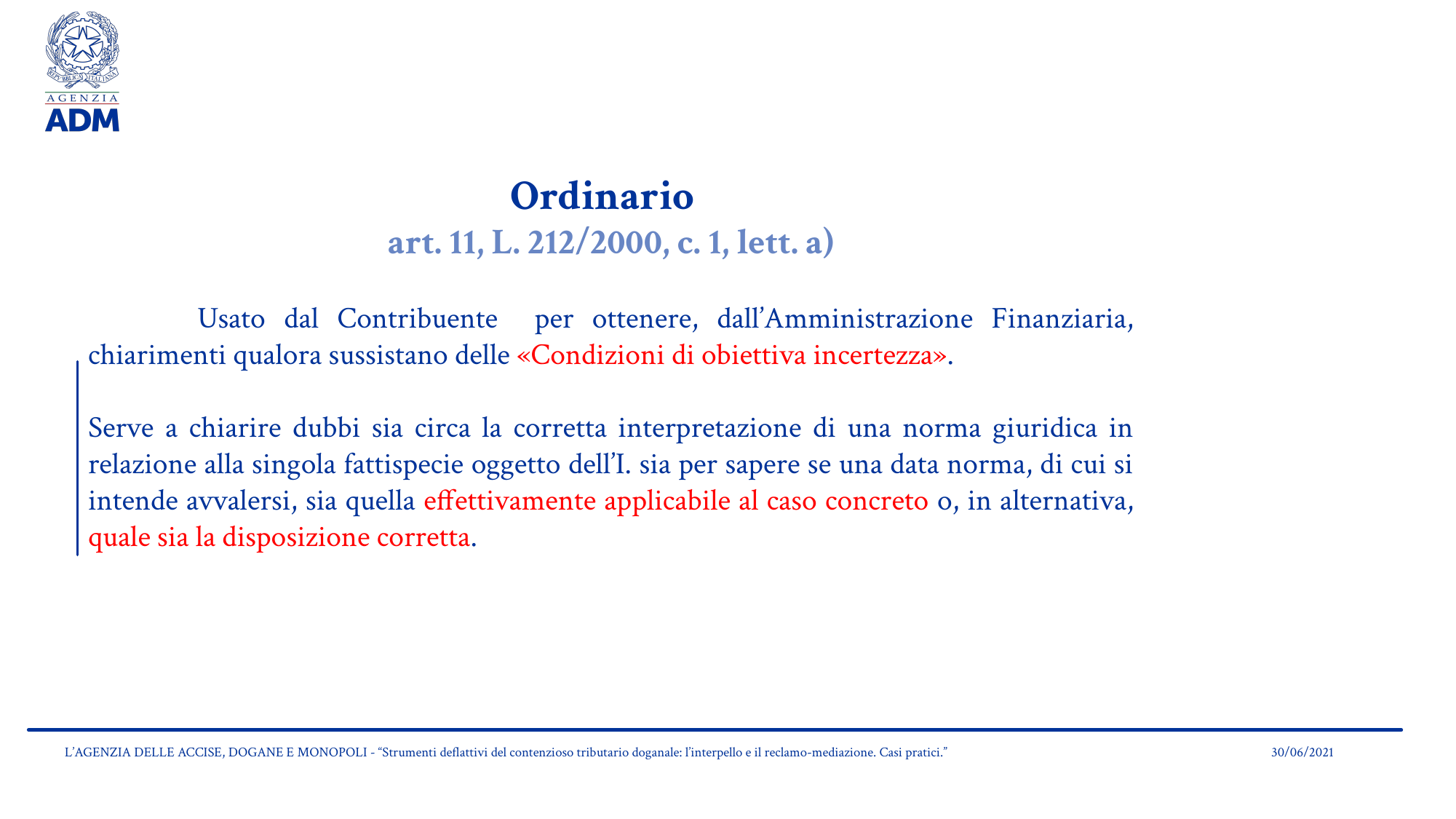

Ordinario
art. 11, L. 212/2000, c. 1, lett. a)
	Usato dal Contribuente  per ottenere, dall’Amministrazione Finanziaria, chiarimenti qualora sussistano delle «Condizioni di obiettiva incertezza».

Serve a chiarire dubbi sia circa la corretta interpretazione di una norma giuridica in relazione alla singola fattispecie oggetto dell’I. sia per sapere se una data norma, di cui si intende avvalersi, sia quella effettivamente applicabile al caso concreto o, in alternativa, quale sia la disposizione corretta.
30/06/2021
L’AGENZIA DELLE ACCISE, DOGANE E MONOPOLI - “Strumenti deflattivi del contenzioso tributario doganale: l’interpello e il reclamo-mediazione. Casi pratici.”